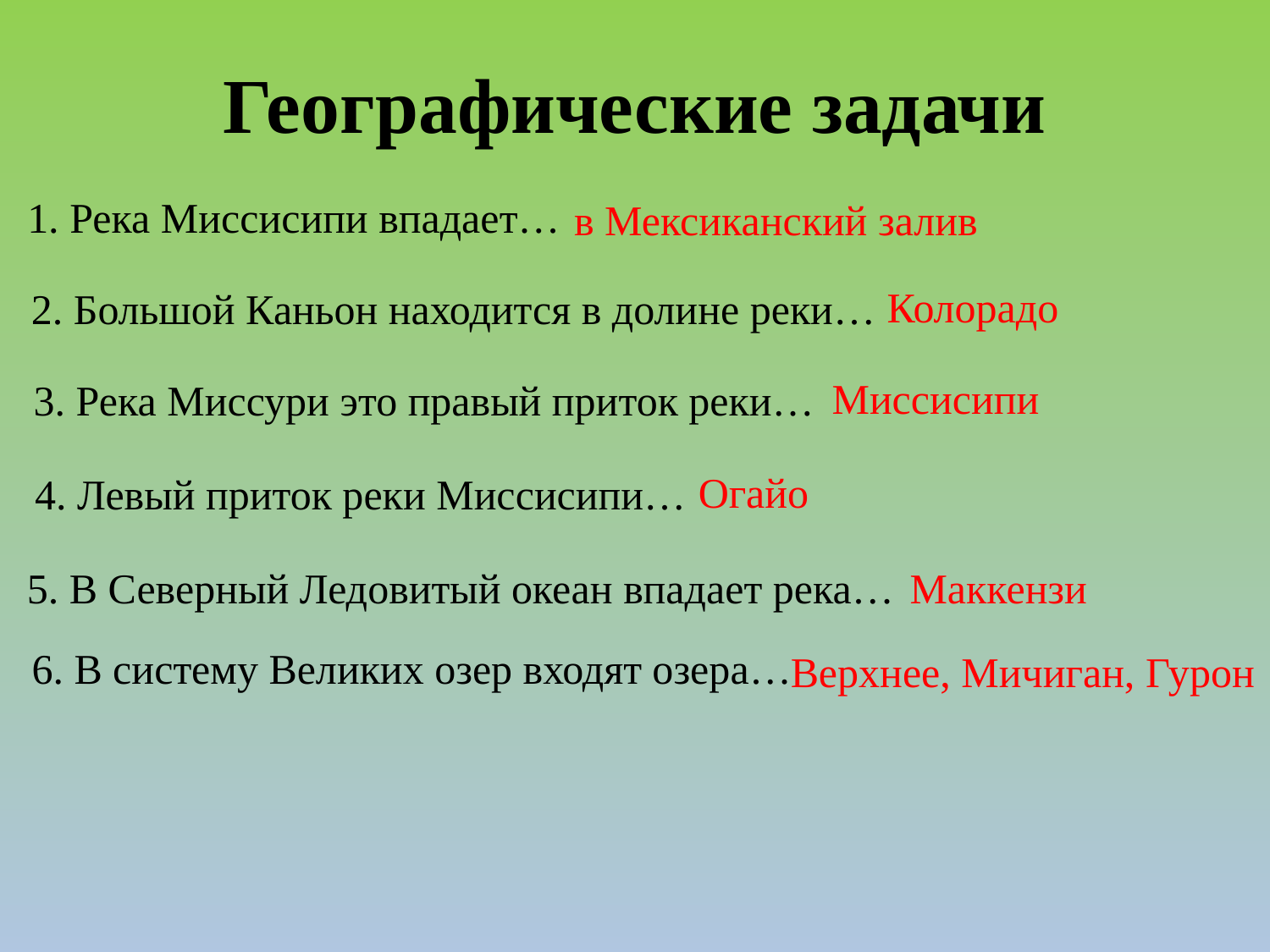

# Географические задачи
1. Река Миссисипи впадает…
в Мексиканский залив
Колорадо
2. Большой Каньон находится в долине реки…
Миссисипи
3. Река Миссури это правый приток реки…
Огайо
4. Левый приток реки Миссисипи…
5. В Северный Ледовитый океан впадает река…
Маккензи
Верхнее, Мичиган, Гурон
6. В систему Великих озер входят озера…